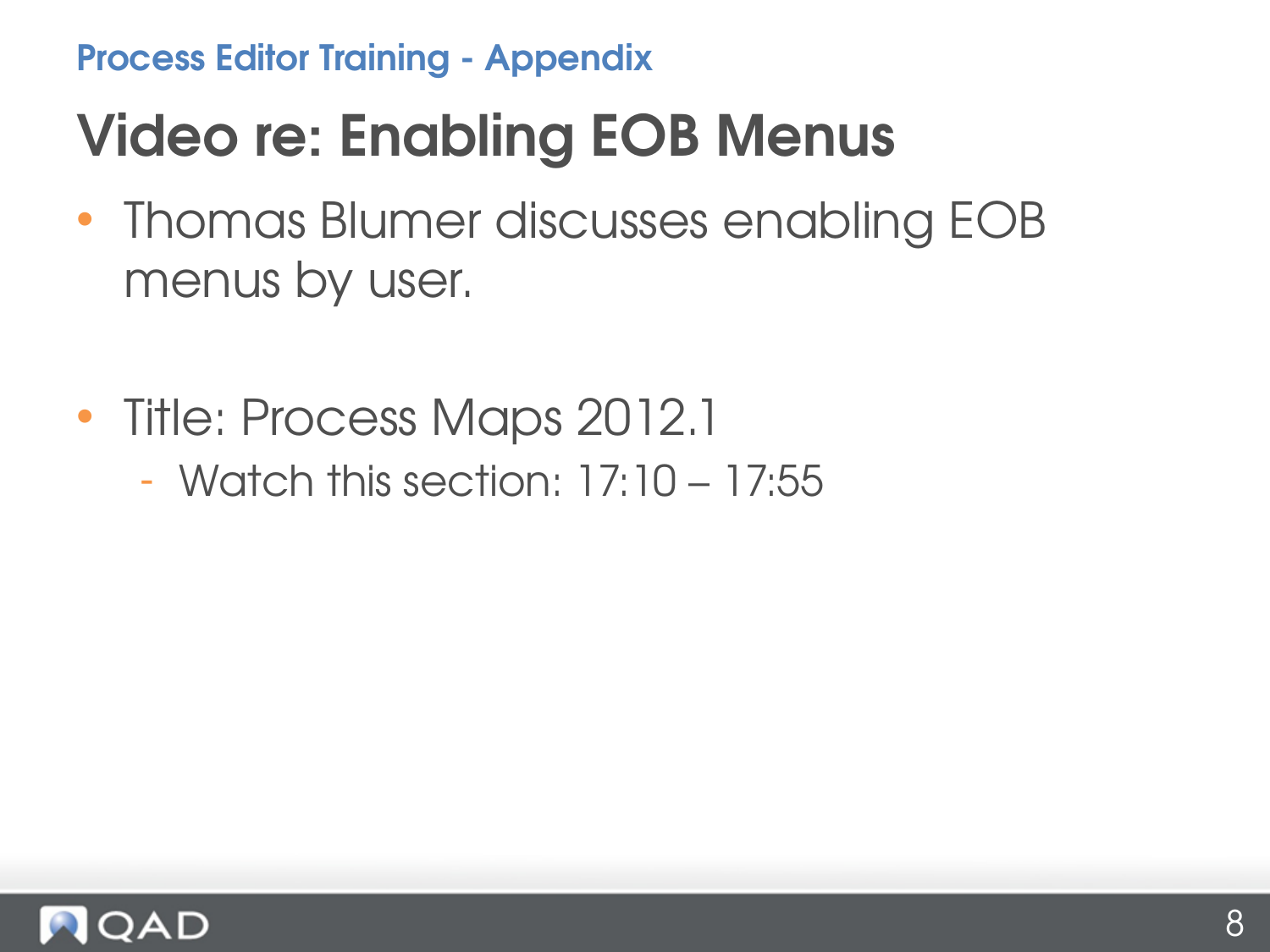

Process Editor Training - Appendix
# Video re: Enabling EOB Menus
Thomas Blumer discusses enabling EOB menus by user.

Title: Process Maps 2012.1
Watch this section: 17:10 – 17:55
8